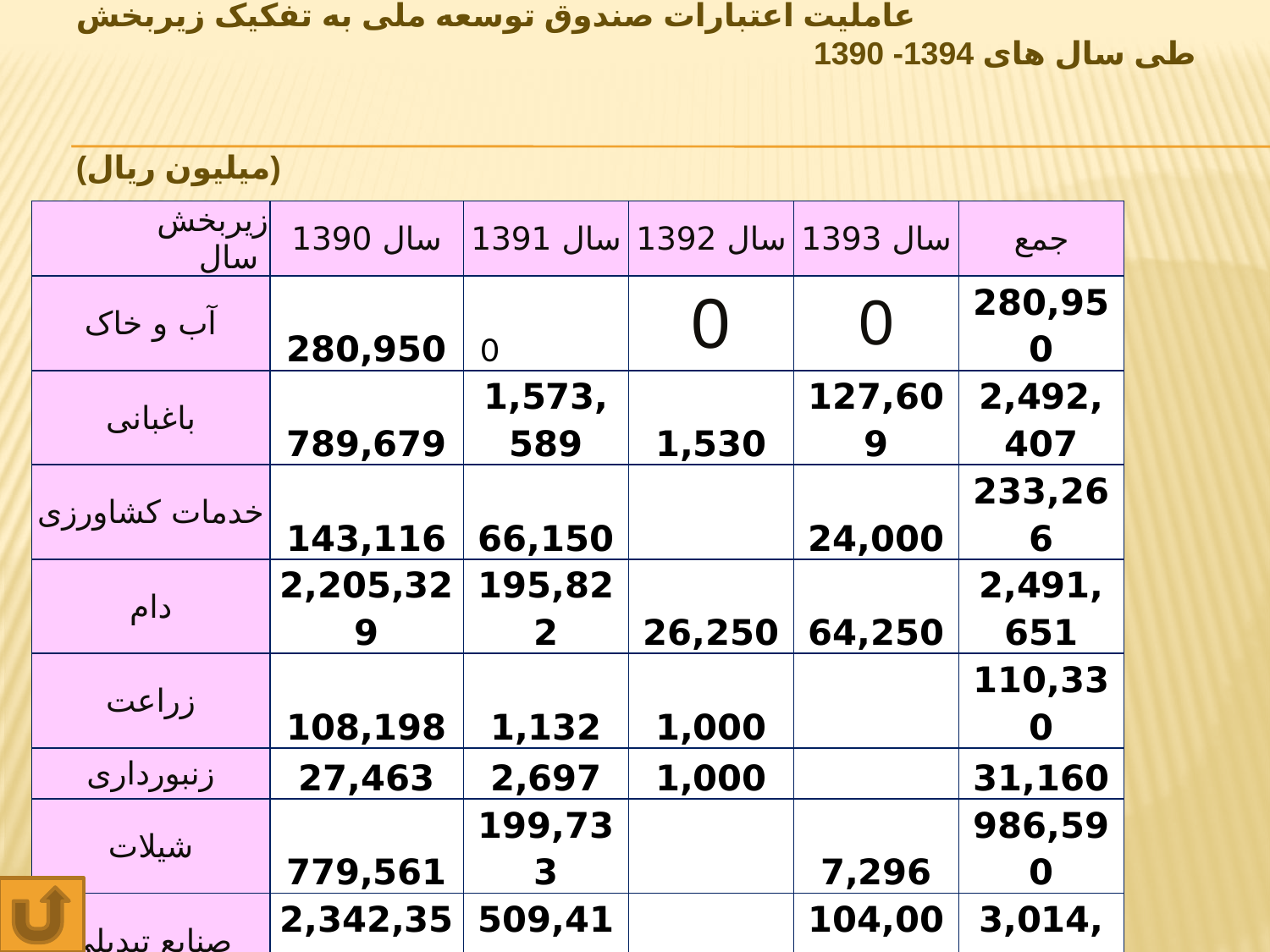

# عاملیت اعتبارات صندوق توسعه ملی به تفکیک زیربخش طی سال های 1394- 1390 (میلیون ریال)
| زیربخش سال | سال 1390 | سال 1391 | سال 1392 | سال 1393 | جمع |
| --- | --- | --- | --- | --- | --- |
| آب و خاک | 280,950 | 0 | 0 | 0 | 280,950 |
| باغبانی | 789,679 | 1,573,589 | 1,530 | 127,609 | 2,492,407 |
| خدمات کشاورزی | 143,116 | 66,150 |  | 24,000 | 233,266 |
| دام | 2,205,329 | 195,822 | 26,250 | 64,250 | 2,491,651 |
| زراعت | 108,198 | 1,132 | 1,000 |  | 110,330 |
| زنبورداری | 27,463 | 2,697 | 1,000 |  | 31,160 |
| شیلات | 779,561 | 199,733 |  | 7,296 | 986,590 |
| صنایع تبدیلی | 2,342,351 | 509,410 | 59,000 | 104,000 | 3,014,761 |
| طیور | 2,193,556 | 715,767 | 33,692 | 97,380 | 3,040,395 |
| منابع طبیعی | 5,008 |  |  |  | 5,008 |
| جمع | 8,875,211 | 3,264,299 | 122,472 | 424,535 | 12,686,517 |